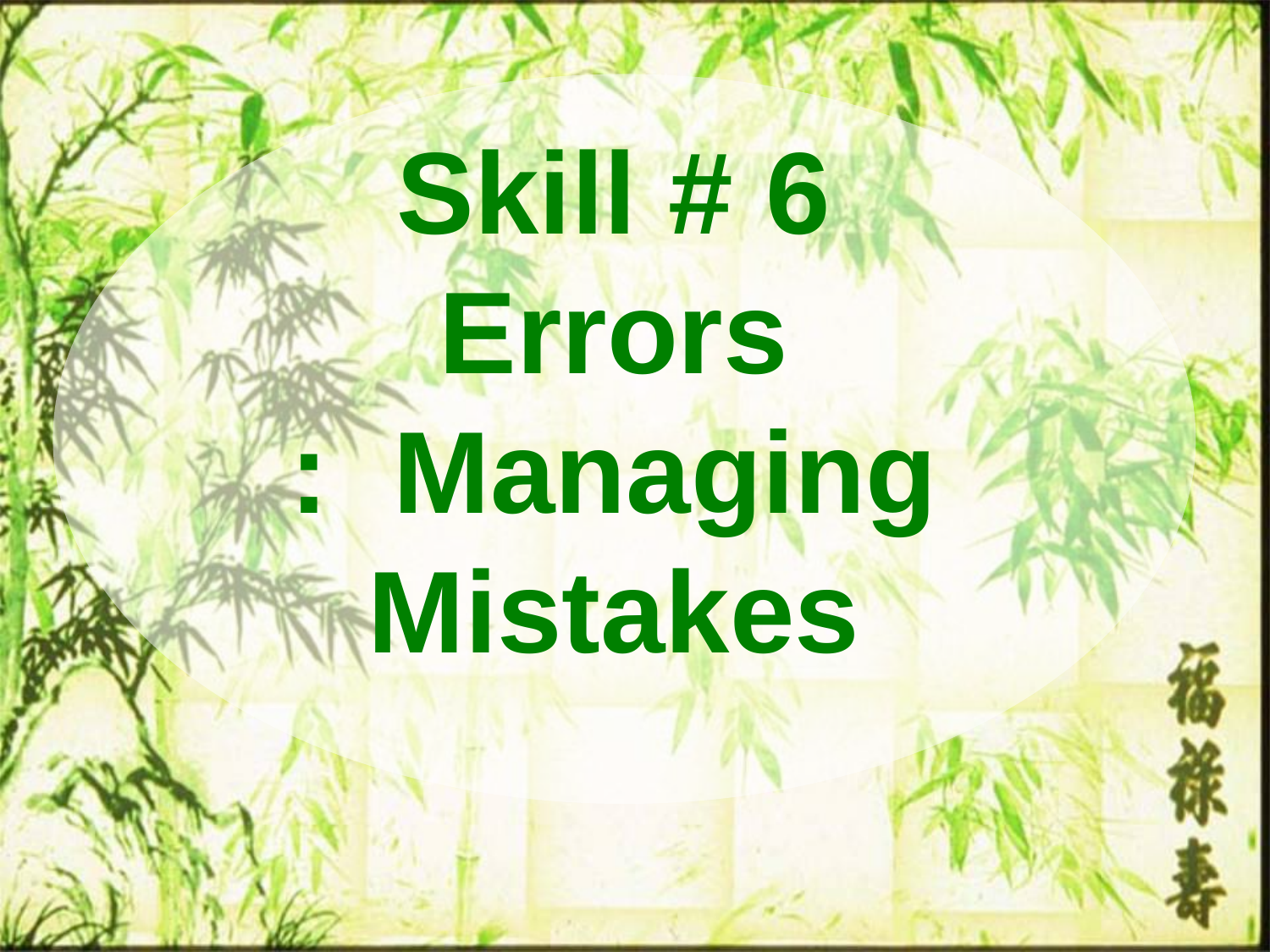

# Skill # 6 Errors :  Managing Mistakes